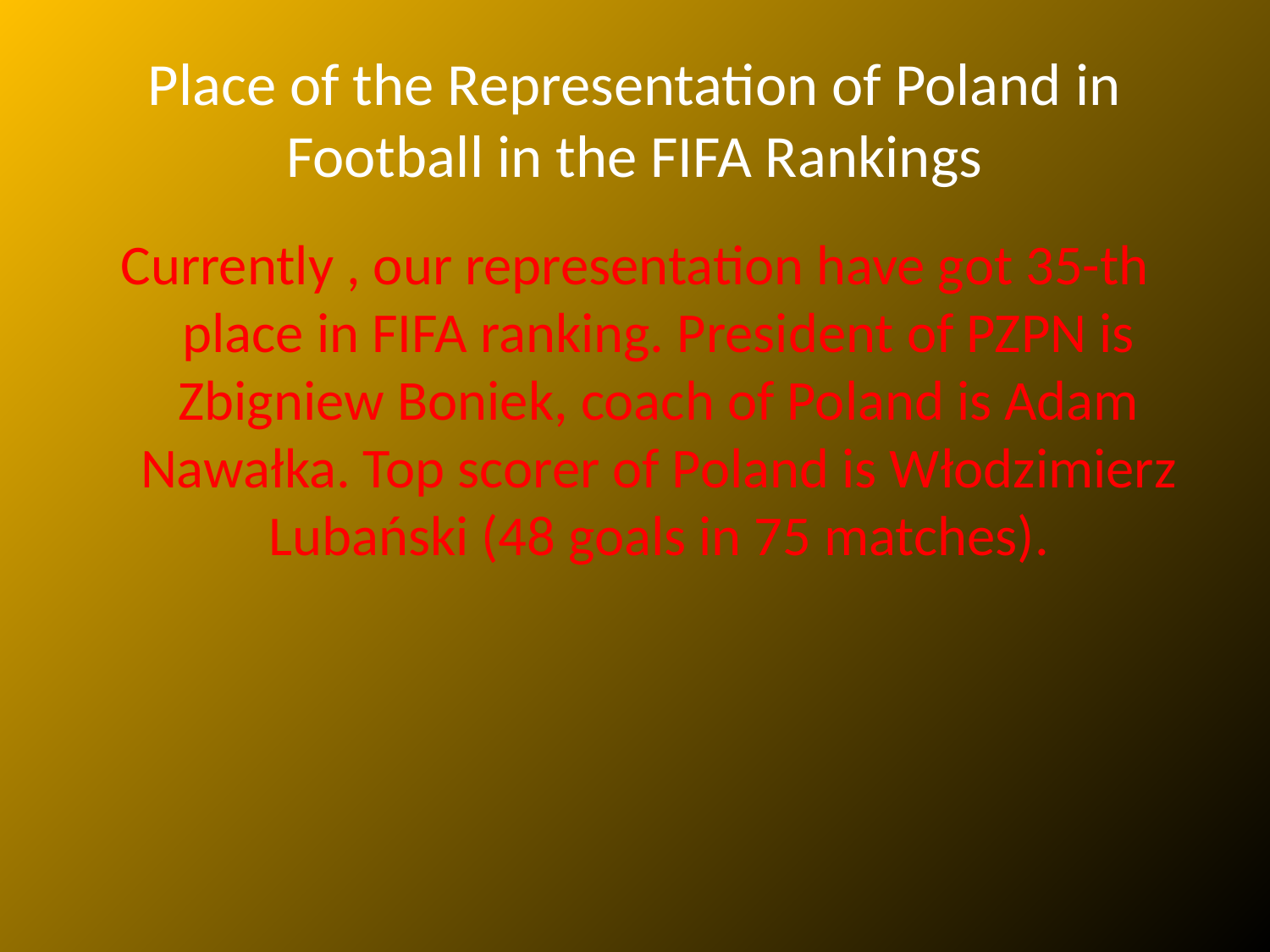

# Place of the Representation of Poland in Football in the FIFA Rankings
Currently , our representation have got 35-th place in FIFA ranking. President of PZPN is Zbigniew Boniek, coach of Poland is Adam Nawałka. Top scorer of Poland is Włodzimierz Lubański (48 goals in 75 matches).